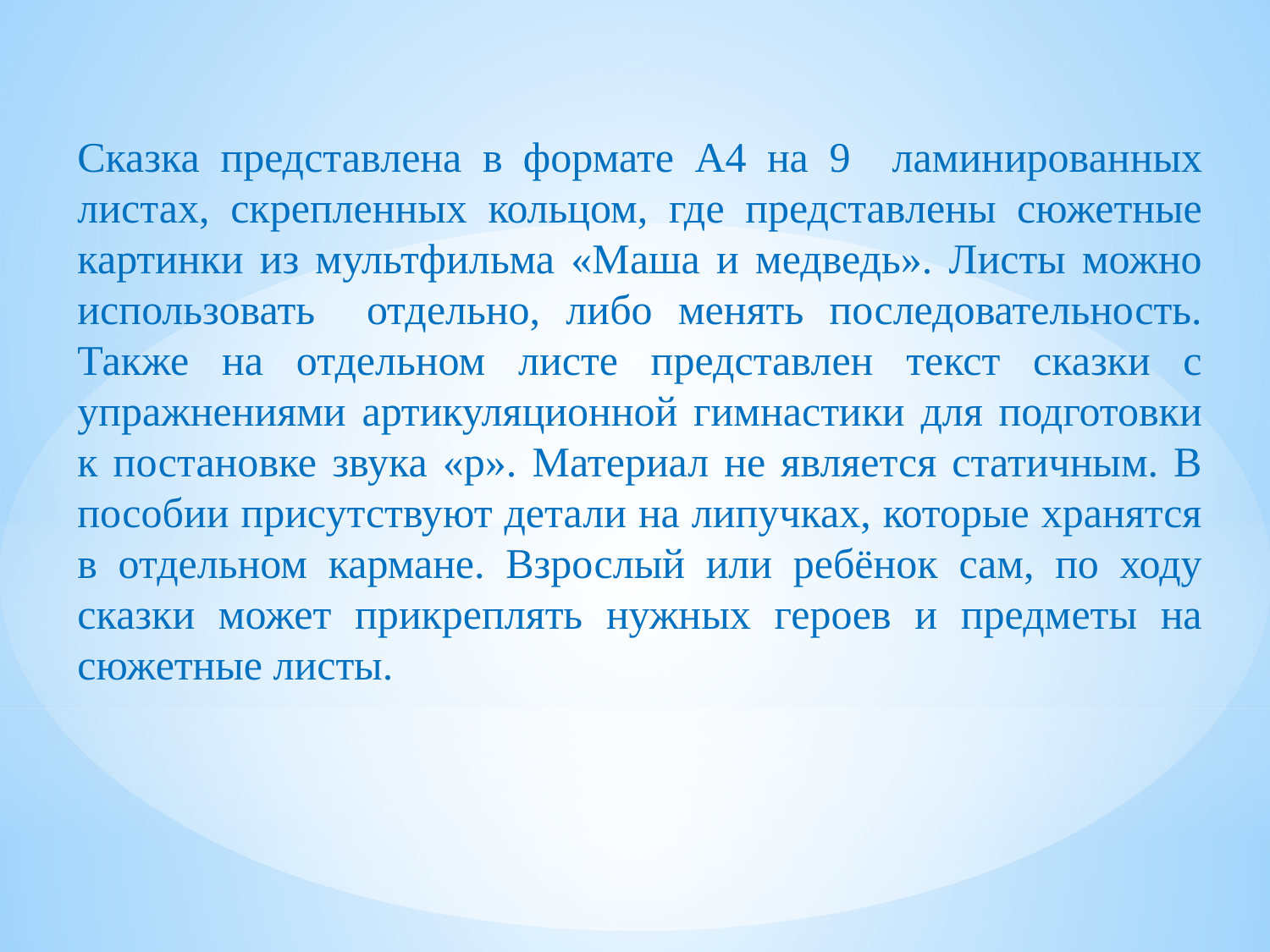

Сказка представлена в формате А4 на 9  ламинированных листах, скрепленных кольцом, где представлены сюжетные картинки из мультфильма «Маша и медведь». Листы можно использовать  отдельно, либо менять последовательность. Также на отдельном листе представлен текст сказки с упражнениями артикуляционной гимнастики для подготовки к постановке звука «р». Материал не является статичным. В пособии присутствуют детали на липучках, которые хранятся в отдельном кармане. Взрослый или ребёнок сам, по ходу сказки может прикреплять нужных героев и предметы на сюжетные листы.